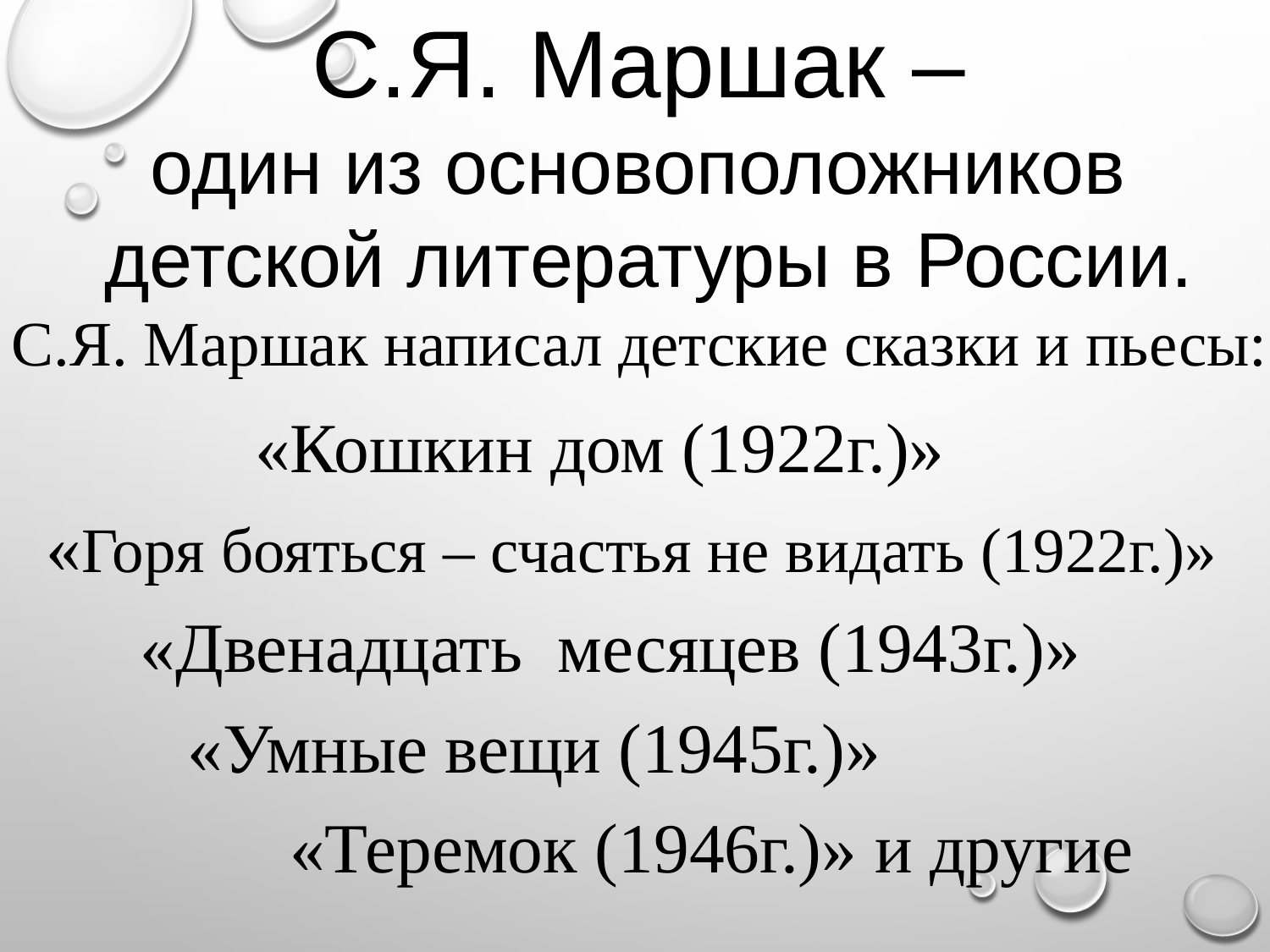

С.Я. Маршак –
один из основоположников
 детской литературы в России.

С.Я. Маршак написал детские сказки и пьесы:
«Кошкин дом (1922г.)»
«Горя бояться – счастья не видать (1922г.)»
«Двенадцать  месяцев (1943г.)»
«Умные вещи (1945г.)»
«Теремок (1946г.)» и другие